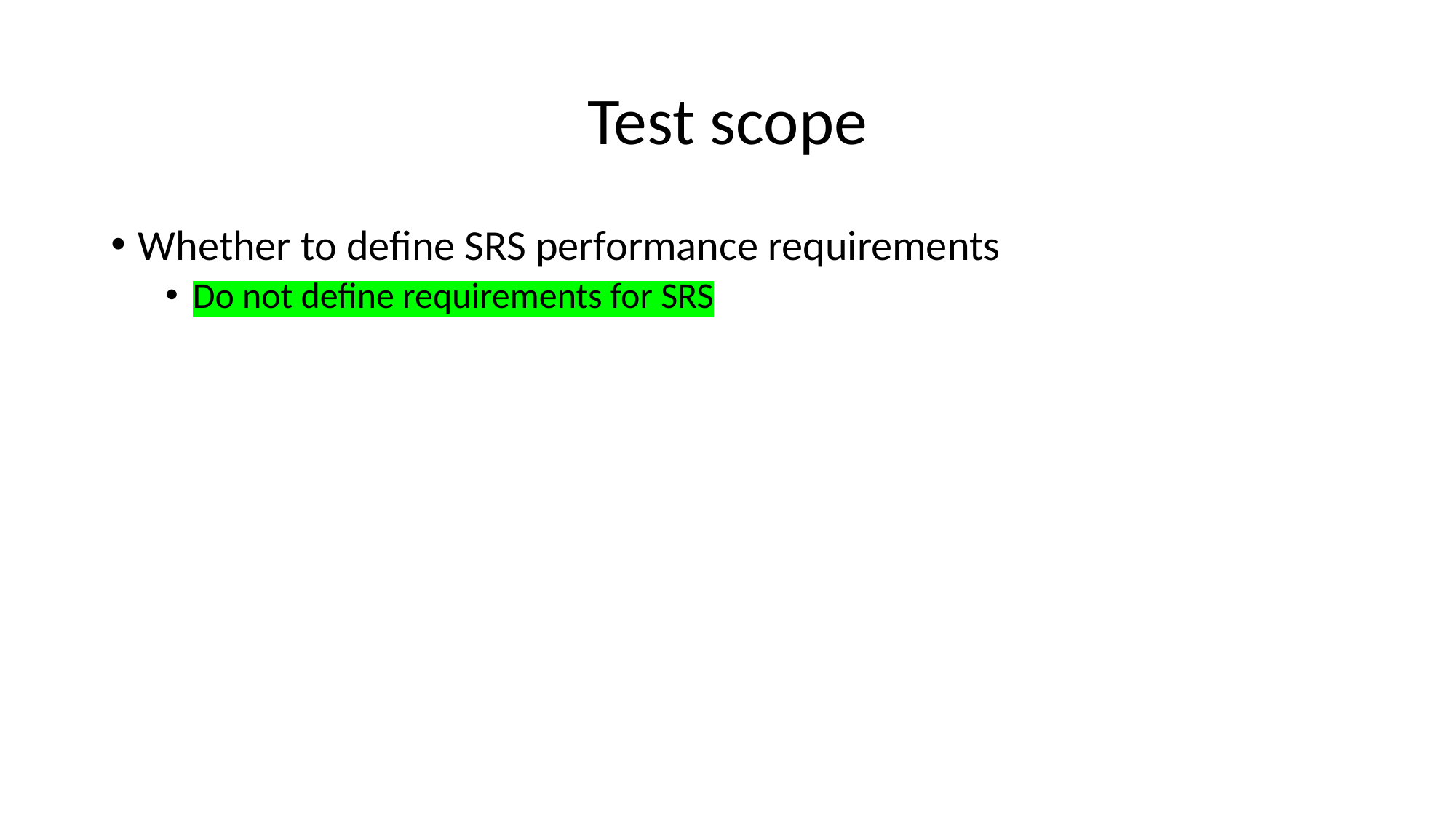

# Test scope
Whether to define SRS performance requirements
Do not define requirements for SRS